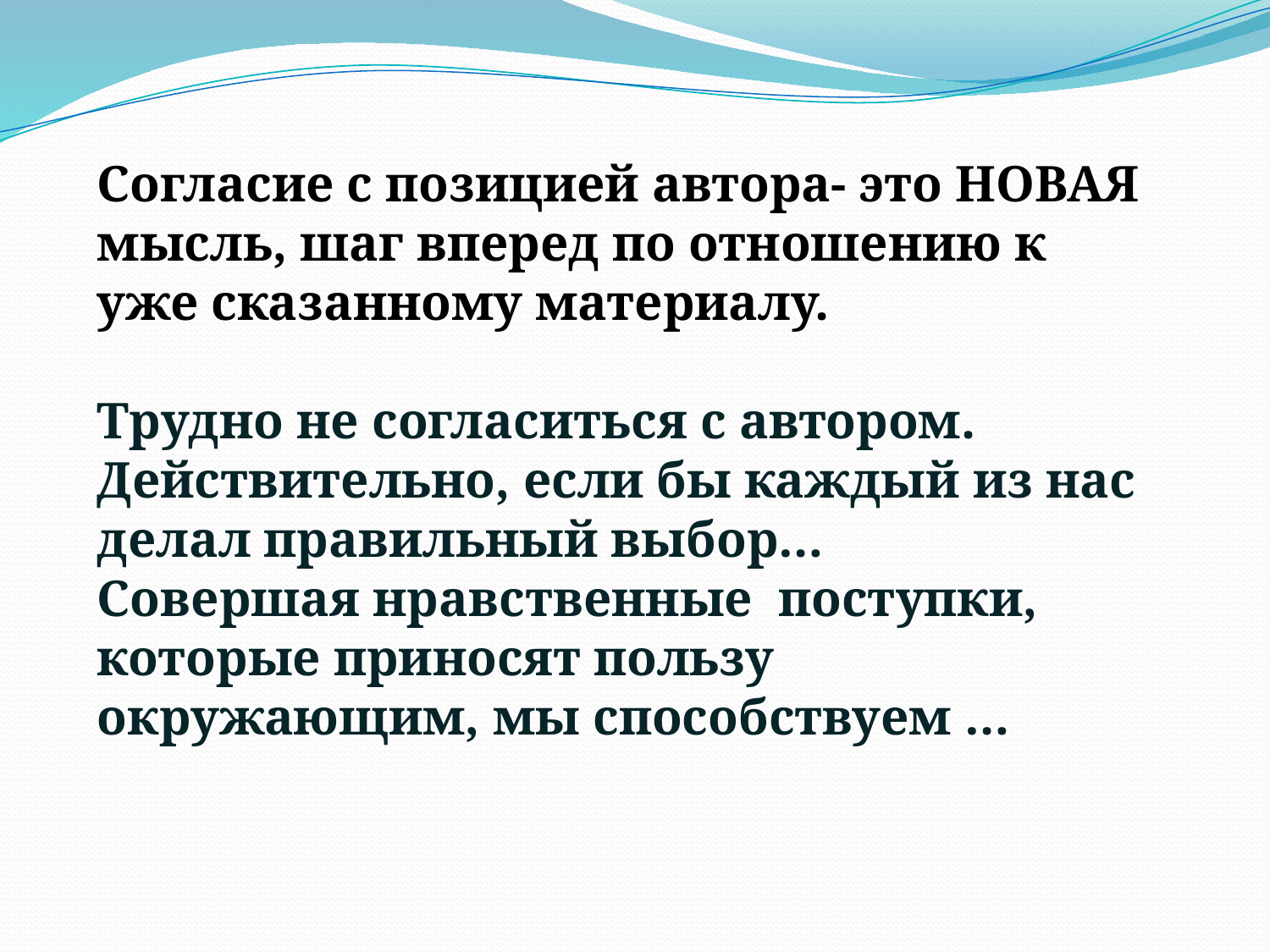

Согласие с позицией автора- это НОВАЯ
мысль, шаг вперед по отношению к уже сказанному материалу.

Трудно не согласиться с автором. Действительно, если бы каждый из нас делал правильный выбор…
Совершая нравственные  поступки, которые приносят пользу окружающим, мы способствуем …